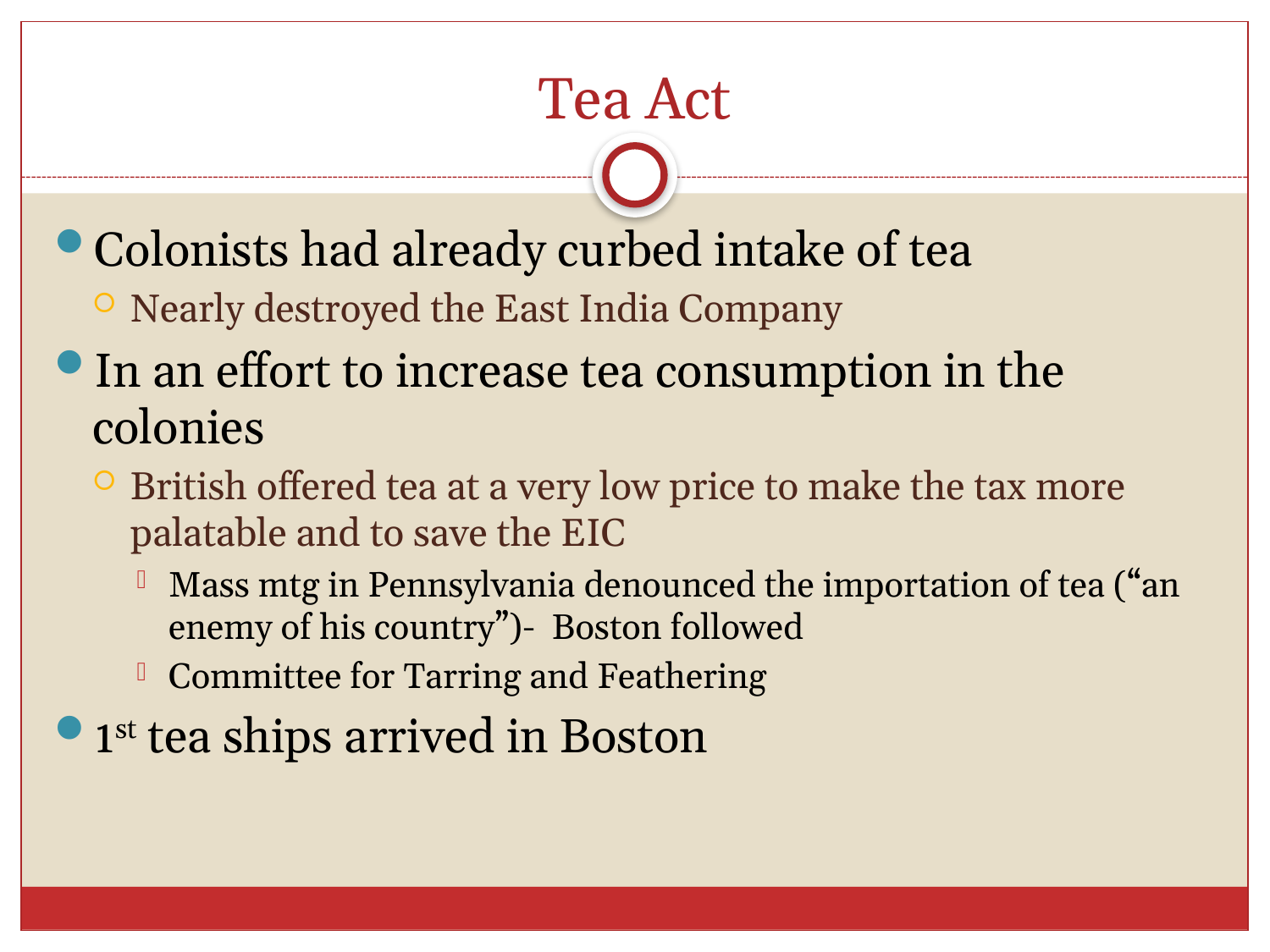

# Tea Act
Colonists had already curbed intake of tea
Nearly destroyed the East India Company
In an effort to increase tea consumption in the colonies
British offered tea at a very low price to make the tax more palatable and to save the EIC
Mass mtg in Pennsylvania denounced the importation of tea (“an enemy of his country”)-  Boston followed
Committee for Tarring and Feathering
1st tea ships arrived in Boston